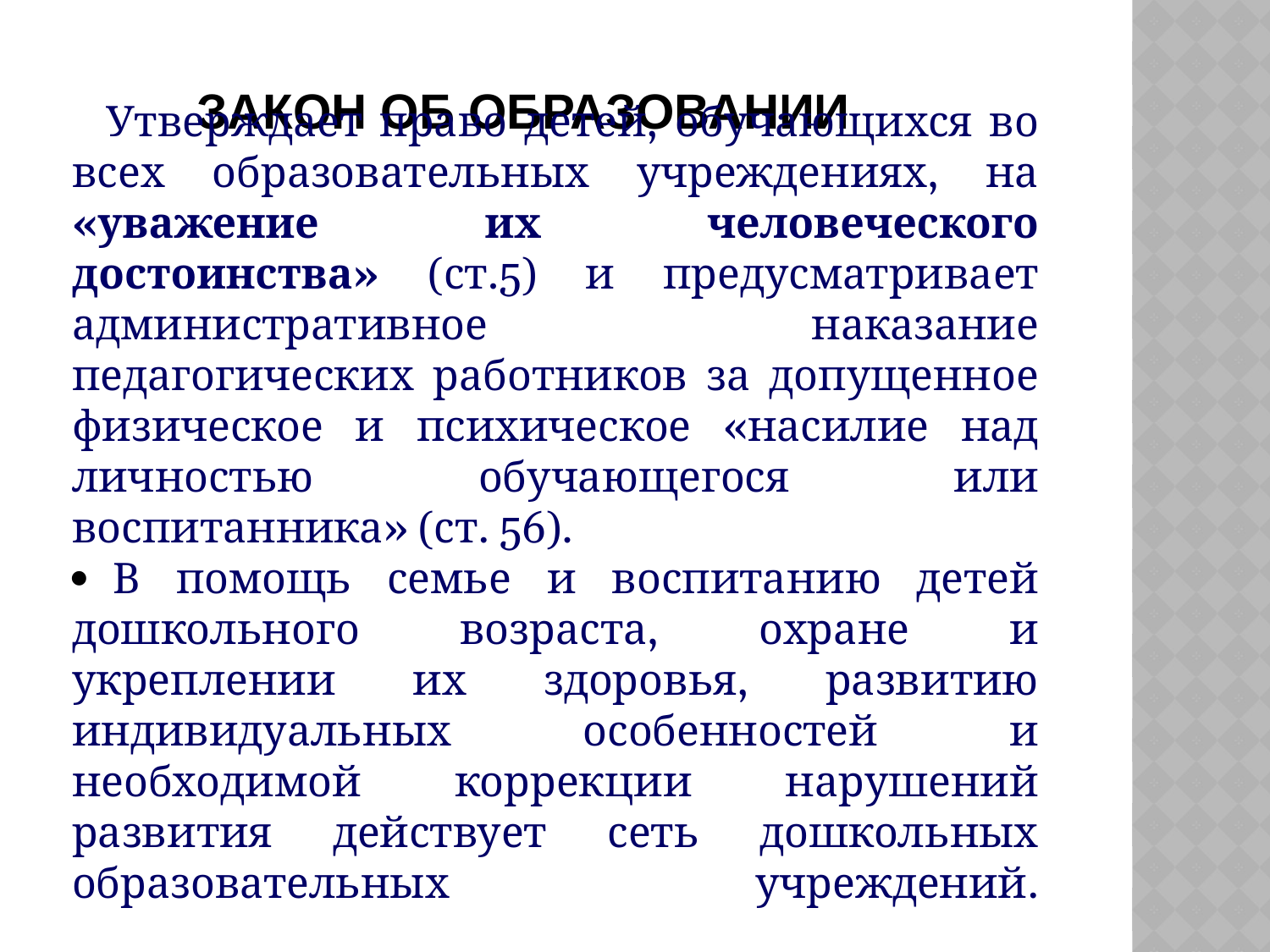

# Закон об образовании
  Утверждает право детей, обучающихся во всех образовательных учреждениях, на «уважение их человеческого достоинства» (ст.5) и предусматривает административное наказание педагогических работников за допущенное физическое и психическое «насилие над личностью обучающегося или воспитанника» (ст. 56).
•  В помощь семье и воспитанию детей дошкольного возраста, охране и укреплении их здоровья, развитию индивидуальных особенностей и необходимой коррекции нарушений развития действует сеть дошкольных образовательных учреждений.